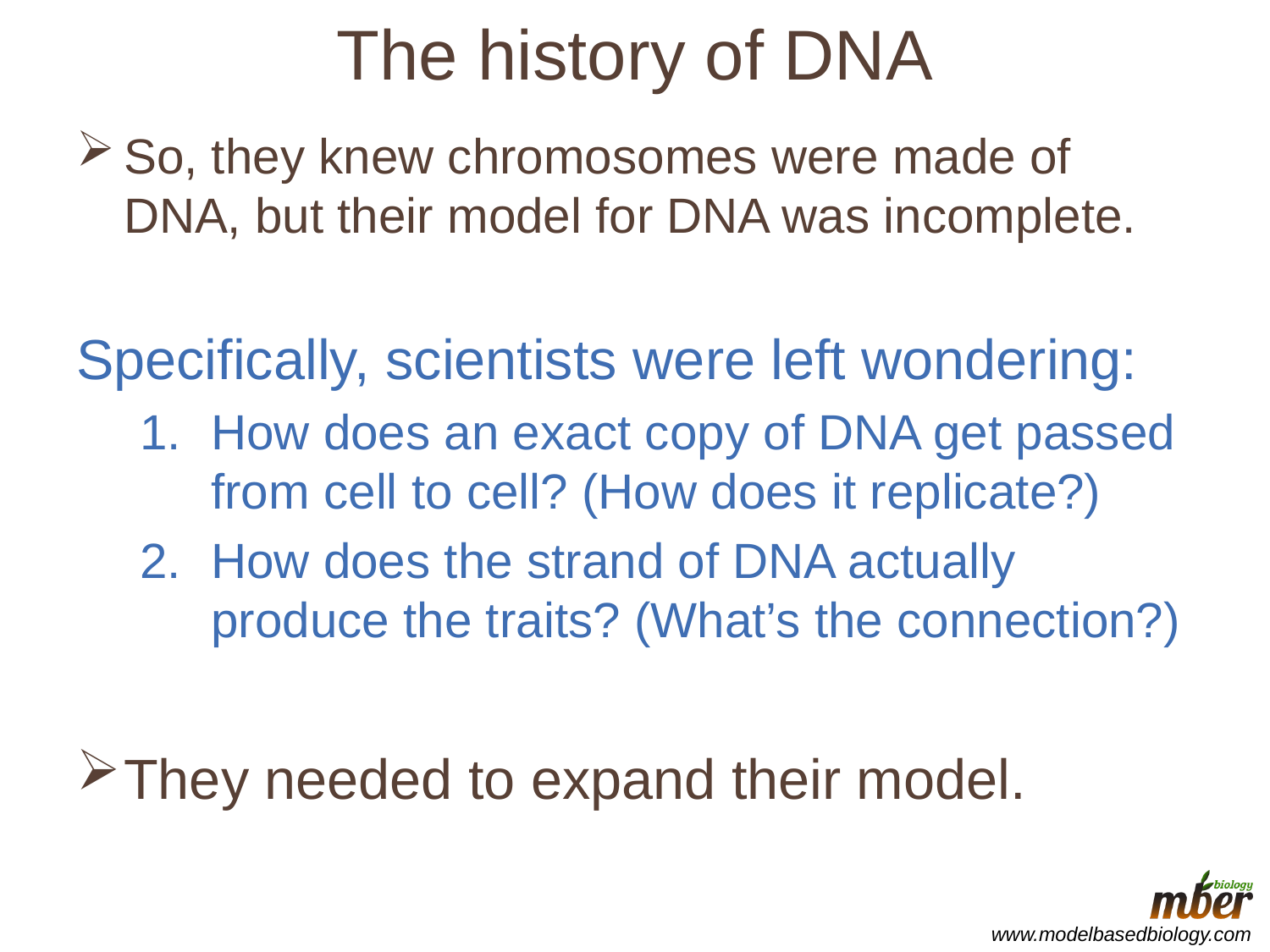

The history of DNA
So, they knew chromosomes were made of DNA, but their model for DNA was incomplete.

Specifically, scientists were left wondering:
How does an exact copy of DNA get passed from cell to cell? (How does it replicate?)
How does the strand of DNA actually produce the traits? (What’s the connection?)

They needed to expand their model.